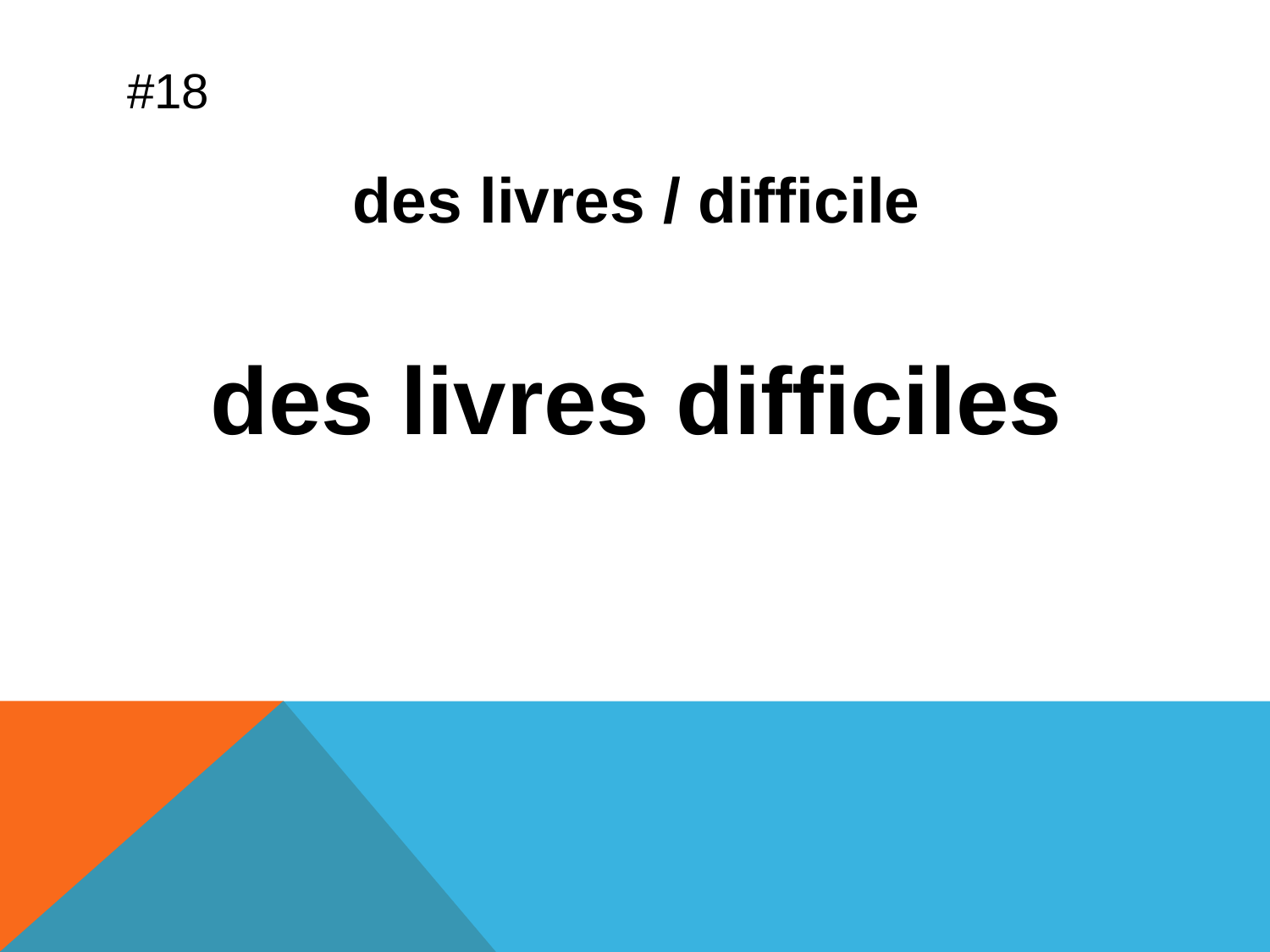

# #18
des livres / difficile

des livres difficiles